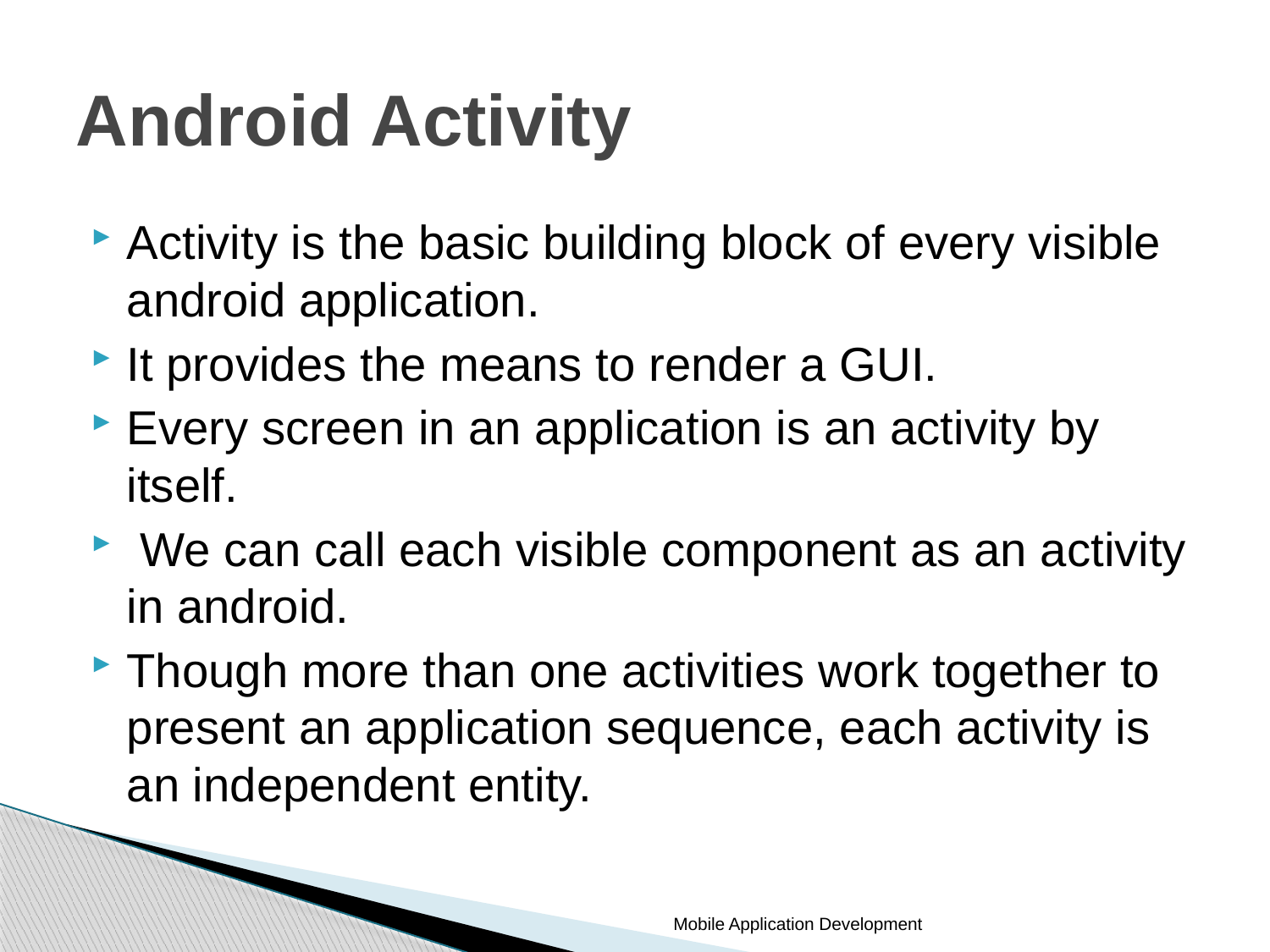

# Android Activity
Activity is the basic building block of every visible android application.
It provides the means to render a GUI.
Every screen in an application is an activity by itself.
 We can call each visible component as an activity in android.
Though more than one activities work together to present an application sequence, each activity is an independent entity.

Mobile Application Development